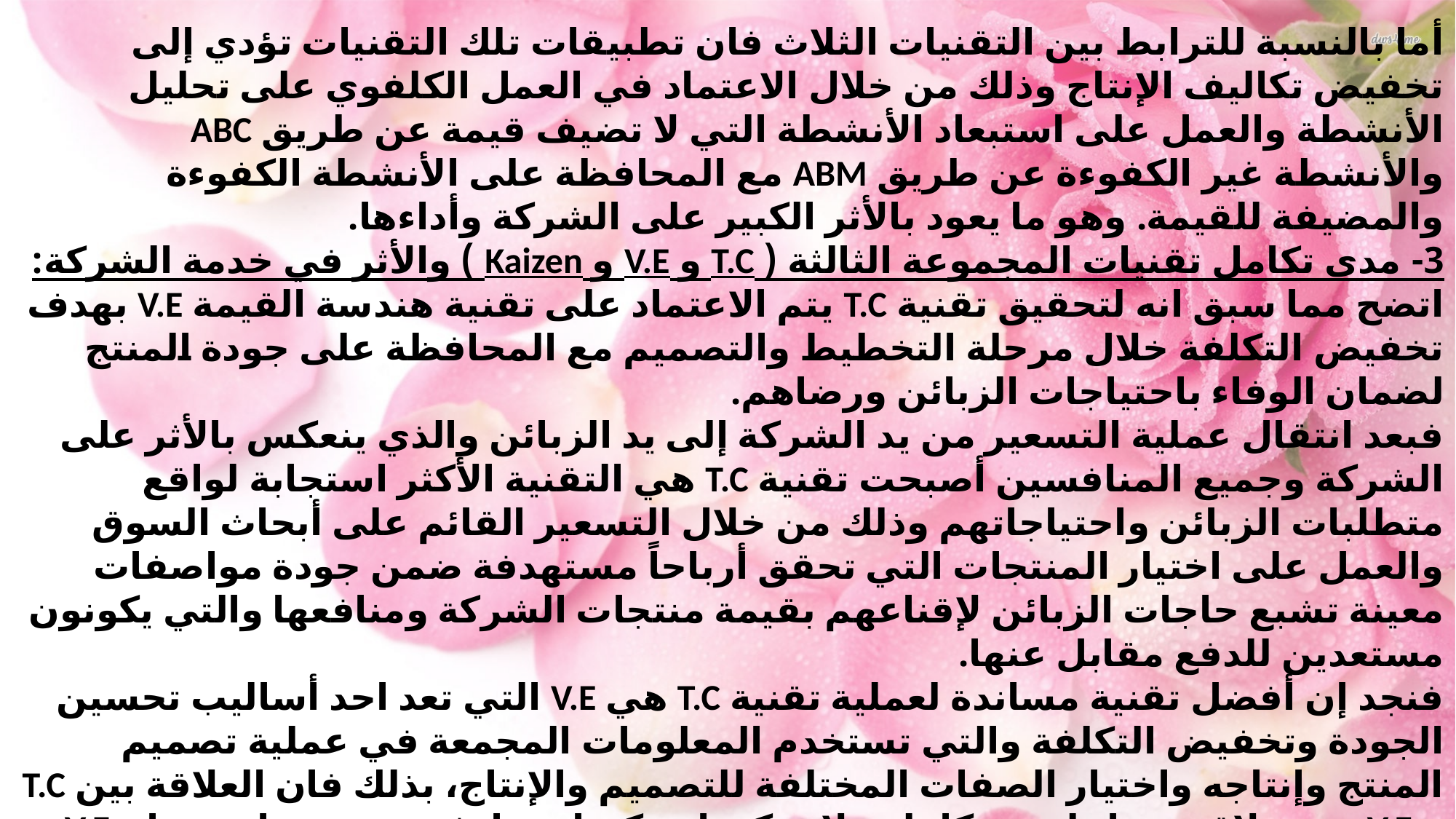

أما بالنسبة للترابط بين التقنيات الثلاث فان تطبيقات تلك التقنيات تؤدي إلى تخفيض تكاليف الإنتاج وذلك من خلال الاعتماد في العمل الكلفوي على تحليل الأنشطة والعمل على استبعاد الأنشطة التي لا تضيف قيمة عن طريق ABC والأنشطة غير الكفوءة عن طريق ABM مع المحافظة على الأنشطة الكفوءة والمضيفة للقيمة. وهو ما يعود بالأثر الكبير على الشركة وأداءها.
3- مدى تكامل تقنيات المجموعة الثالثة ( T.C و V.E و Kaizen ) والأثر في خدمة الشركة:
اتضح مما سبق انه لتحقيق تقنية T.C يتم الاعتماد على تقنية هندسة القيمة V.E بهدف تخفيض التكلفة خلال مرحلة التخطيط والتصميم مع المحافظة على جودة المنتج لضمان الوفاء باحتياجات الزبائن ورضاهم.
فبعد انتقال عملية التسعير من يد الشركة إلى يد الزبائن والذي ينعكس بالأثر على الشركة وجميع المنافسين أصبحت تقنية T.C هي التقنية الأكثر استجابة لواقع متطلبات الزبائن واحتياجاتهم وذلك من خلال التسعير القائم على أبحاث السوق والعمل على اختيار المنتجات التي تحقق أرباحاً مستهدفة ضمن جودة مواصفات معينة تشبع حاجات الزبائن لإقناعهم بقيمة منتجات الشركة ومنافعها والتي يكونون مستعدين للدفع مقابل عنها.
فنجد إن أفضل تقنية مساندة لعملية تقنية T.C هي V.E التي تعد احد أساليب تحسين الجودة وتخفيض التكلفة والتي تستخدم المعلومات المجمعة في عملية تصميم المنتج وإنتاجه واختيار الصفات المختلفة للتصميم والإنتاج، بذلك فان العلاقة بين T.C و V.E هي علاقة متداخلة ومتكاملة ولا يمكن إن يكونا مترادفين وسبب استخدام V.E إلى جانب T.C وجود شبه كبير بين التقنيتين . أما التحسين المستمر Kaizen فيعد أمراً ضرورياً في ظل الرؤية الإستراتيجية لتخطيط ورقابة التكاليف بقصد خفض التكاليف للمنتجات الجديدة أو القائمة بالفعل. فتقنية Kaizen تعتبر مكملة لـ T.C والتكامل بينهما واضح خصوصاً إن هدف كل منها هو تخفيض التكلفة الكلية للمنتج بالرغم من اختلاف مناطق إجراء التخفيض، فالـ Kaizen   يركز على مراحل التصميم والإنتاج والتسويق وخدمة الزبائن من دورة حياة المنتجات.